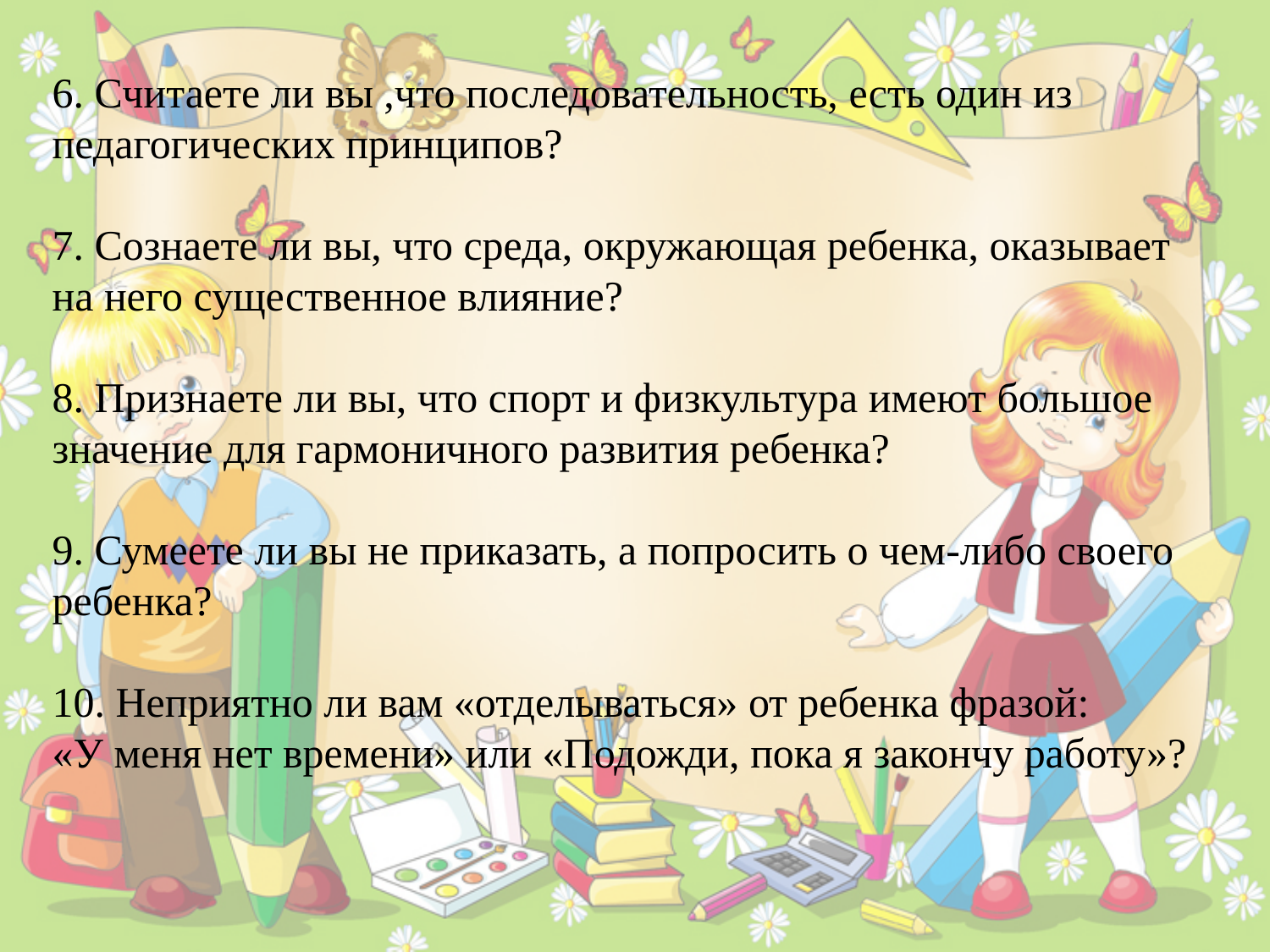

6. Считаете ли вы ,что последовательность, есть один из педагогических принципов?

7. Сознаете ли вы, что среда, окружающая ребенка, оказывает на него существенное влияние?

8. Признаете ли вы, что спорт и физкультура имеют большое значение для гармоничного развития ребенка?

9. Сумеете ли вы не приказать, а попросить о чем-либо своего ребенка?

10. Неприятно ли вам «отделываться» от ребенка фразой:
«У меня нет времени» или «Подожди, пока я закончу работу»?